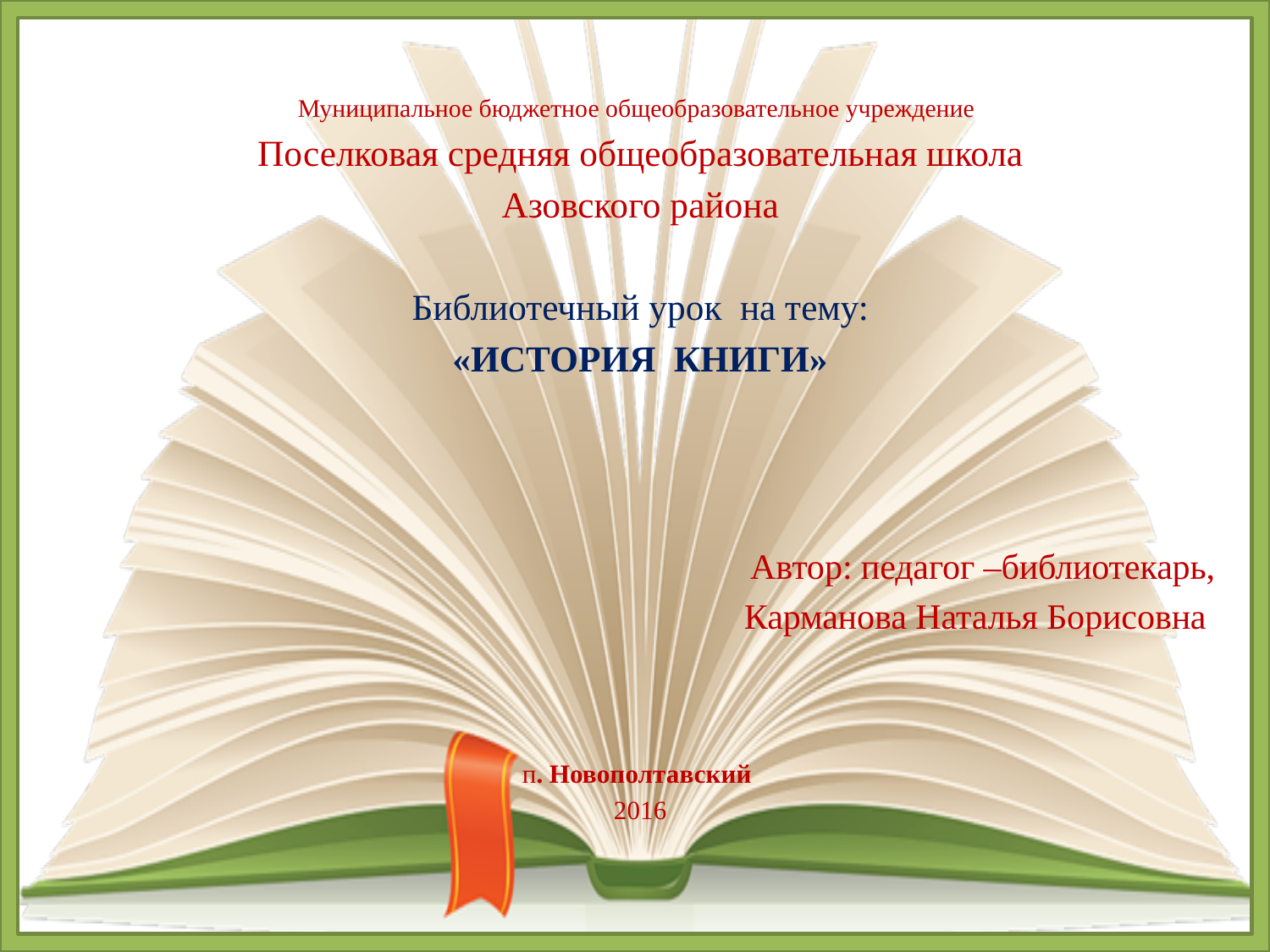

Муниципальное бюджетное общеобразовательное учреждение
Поселковая средняя общеобразовательная школа
Азовского района

 Библиотечный урок  на тему:
«ИСТОРИЯ  КНИГИ»

                                                                                                                            Автор: педагог –библиотекарь,
Карманова Наталья Борисовна

п. Новополтавский
2016